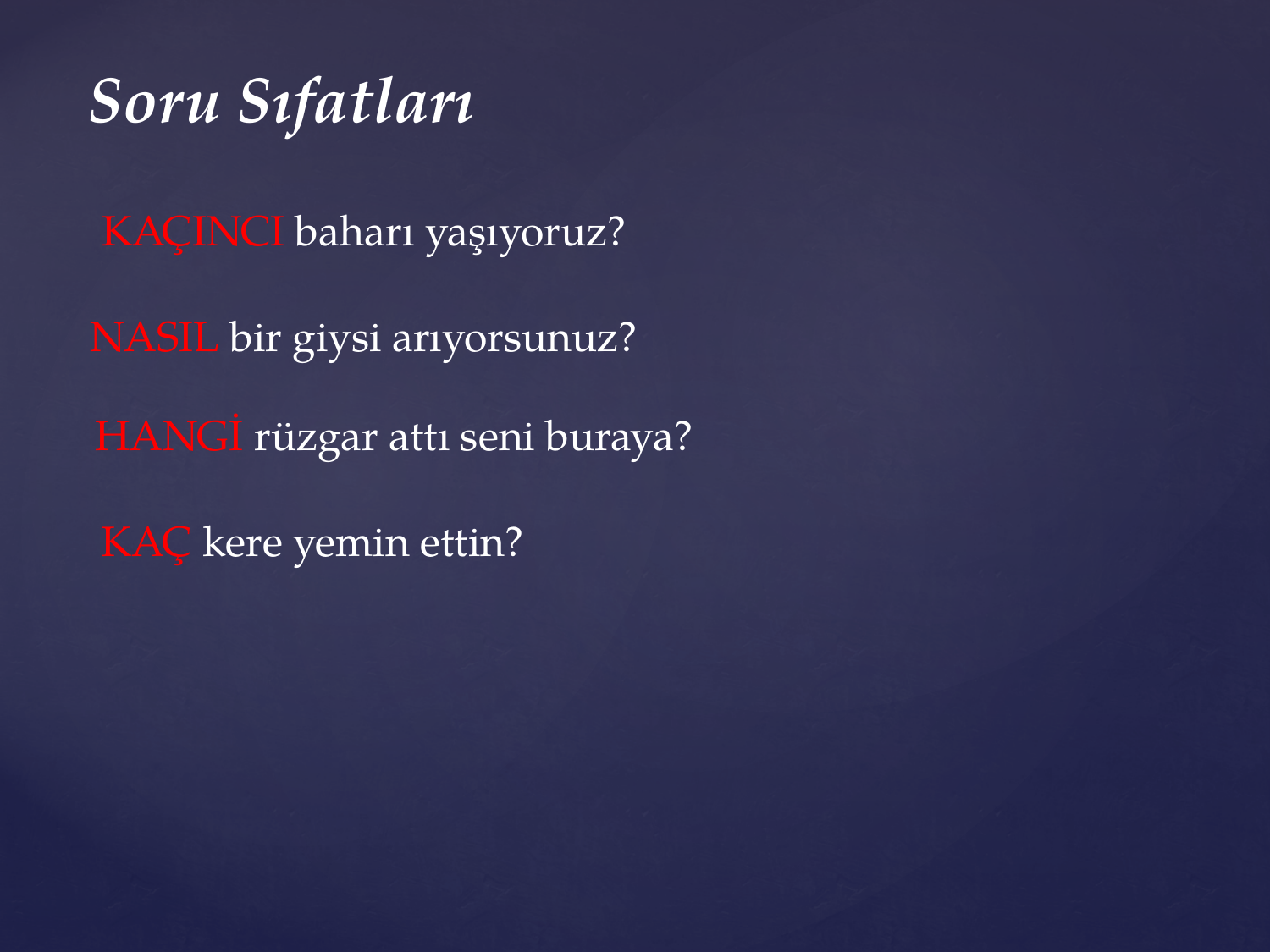

Soru Sıfatları
KAÇINCI baharı yaşıyoruz?
NASIL bir giysi arıyorsunuz?
HANGİ rüzgar attı seni buraya?
KAÇ kere yemin ettin?